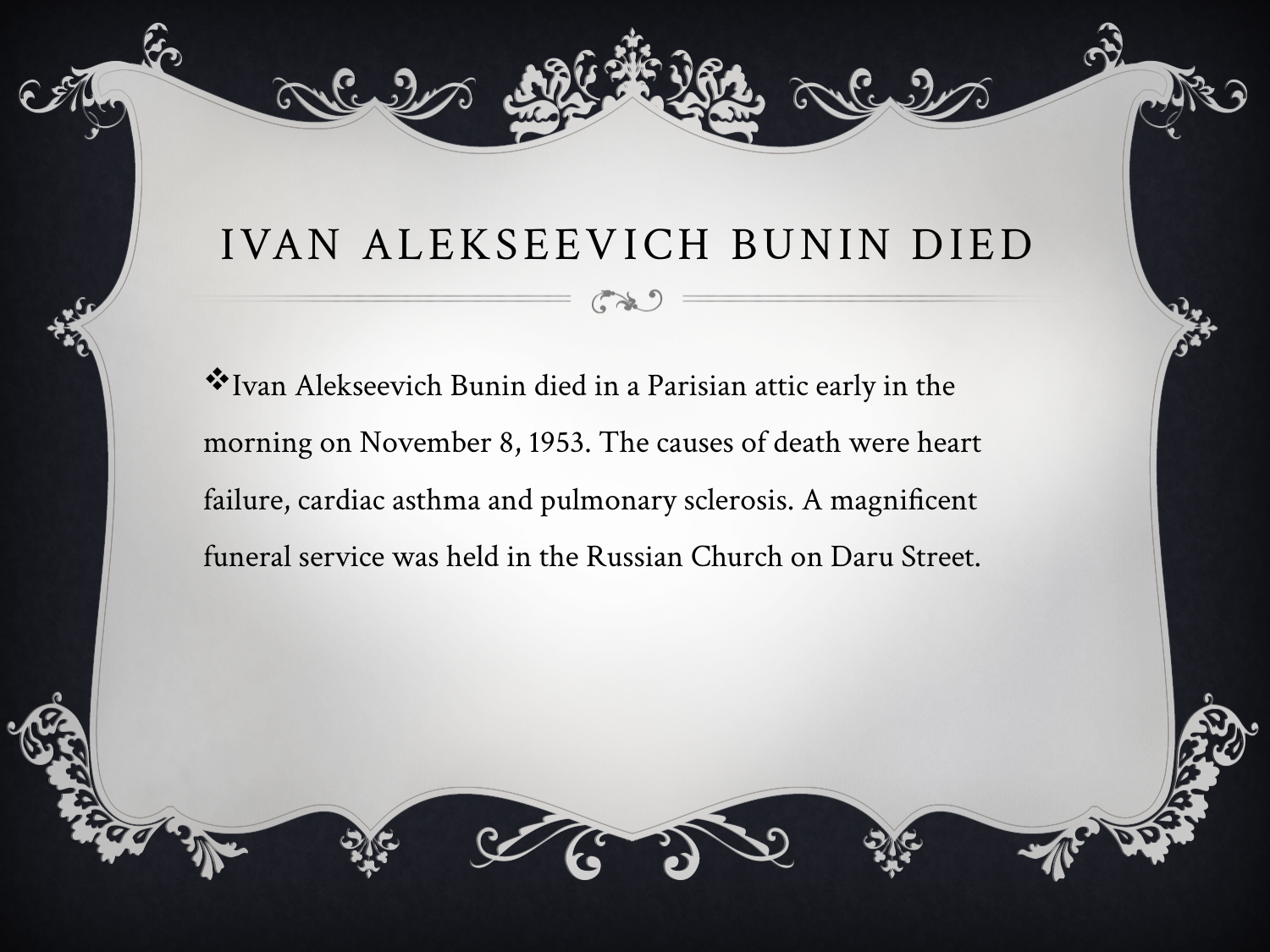

# Ivan Alekseevich Bunin died
Ivan Alekseevich Bunin died in a Parisian attic early in the morning on November 8, 1953. The causes of death were heart failure, cardiac asthma and pulmonary sclerosis. A magnificent funeral service was held in the Russian Church on Daru Street.